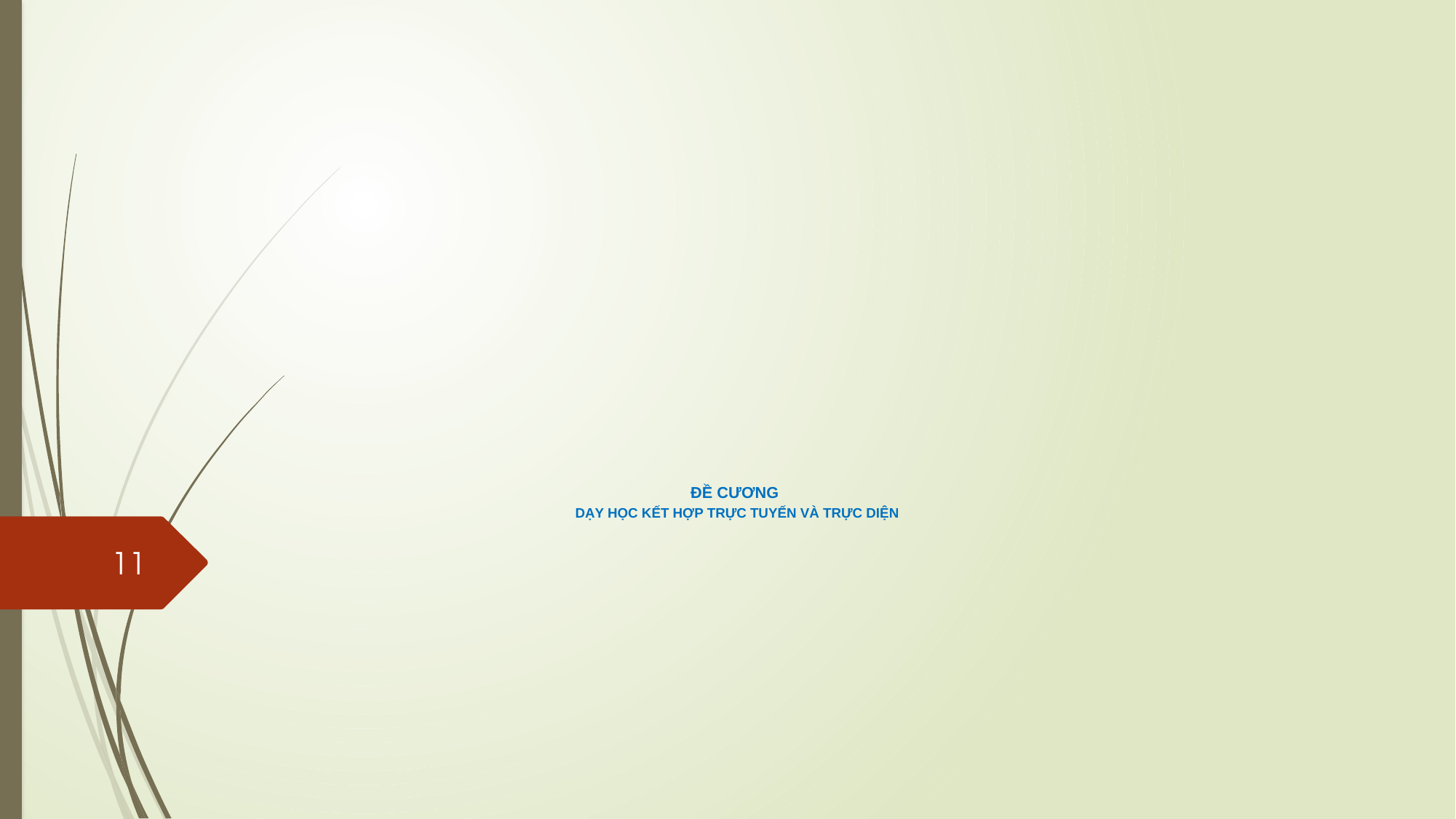

# ĐỀ CƯƠNG DẠY HỌC KẾT HỢP TRỰC TUYẾN VÀ TRỰC DIỆN
11